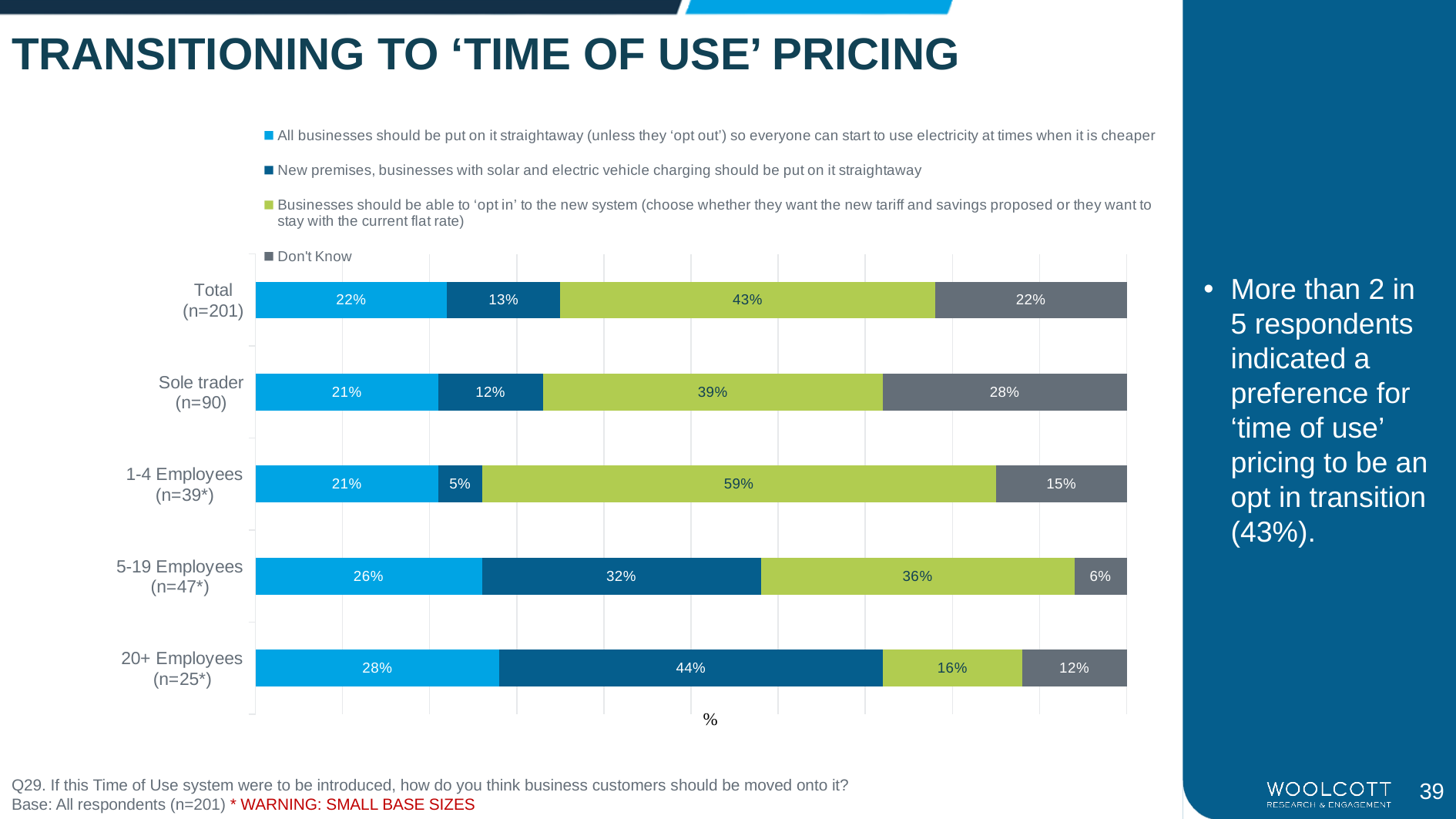

TRANSITIONING TO ‘TIME OF USE’ PRICING

### Chart

| Category | All businesses should be put on it straightaway (unless they ‘opt out’) so everyone can start to use electricity at times when it is cheaper | New premises, businesses with solar and electric vehicle charging should be put on it straightaway  | Businesses should be able to ‘opt in’ to the new system (choose whether they want the new tariff and savings proposed or they want to stay with the current flat rate) | Don't Know |
|---|---|---|---|---|
| Total
(n=201) | 0.22 | 0.13 | 0.43 | 0.22 |
| Sole trader
(n=90) | 0.21 | 0.12 | 0.39 | 0.28 |
| 1-4 Employees
(n=39*) | 0.21 | 0.05 | 0.59 | 0.15 |
| 5-19 Employees
(n=47*) | 0.26 | 0.32 | 0.36 | 0.06 |
| 20+ Employees
(n=25*) | 0.28 | 0.44 | 0.16 | 0.12 |
More than 2 in 5 respondents indicated a preference for ‘time of use’ pricing to be an opt in transition (43%).
Q29. If this Time of Use system were to be introduced, how do you think business customers should be moved onto it?
Base: All respondents (n=201) * WARNING: SMALL BASE SIZES